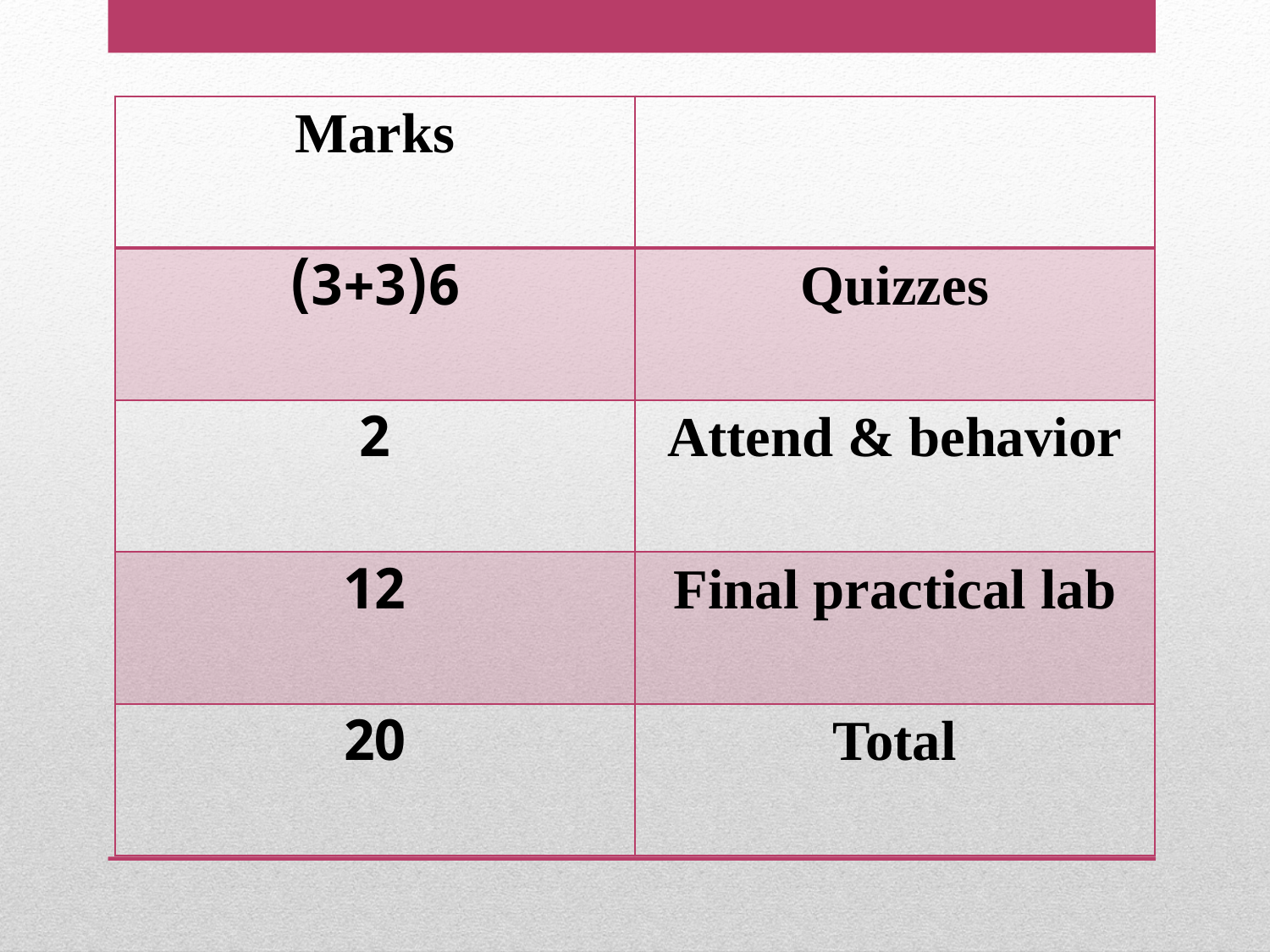

| Marks |  |
| --- | --- |
| 6(3+3) | Quizzes |
| 2 | Attend & behavior |
| 12 | Final practical lab |
| 20 | Total |
#